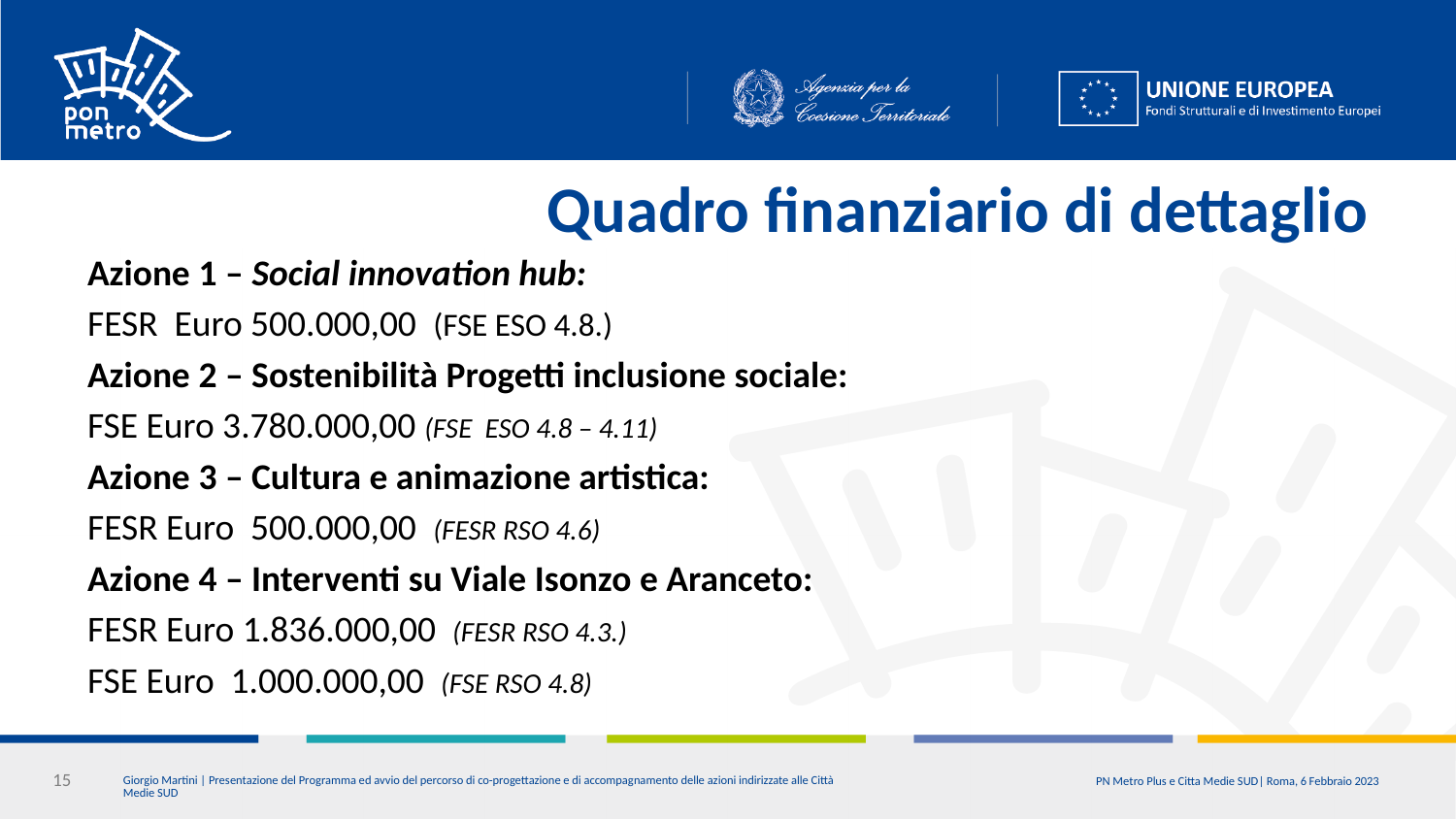

# Quadro finanziario di dettaglio
Azione 1 – Social innovation hub:
FESR  Euro 500.000,00  (FSE ESO 4.8.)
Azione 2 – Sostenibilità Progetti inclusione sociale:
FSE Euro 3.780.000,00 (FSE  ESO 4.8 – 4.11)
Azione 3 – Cultura e animazione artistica:
FESR Euro  500.000,00  (FESR RSO 4.6)
Azione 4 – Interventi su Viale Isonzo e Aranceto:
FESR Euro 1.836.000,00  (FESR RSO 4.3.)
FSE Euro  1.000.000,00  (FSE RSO 4.8)